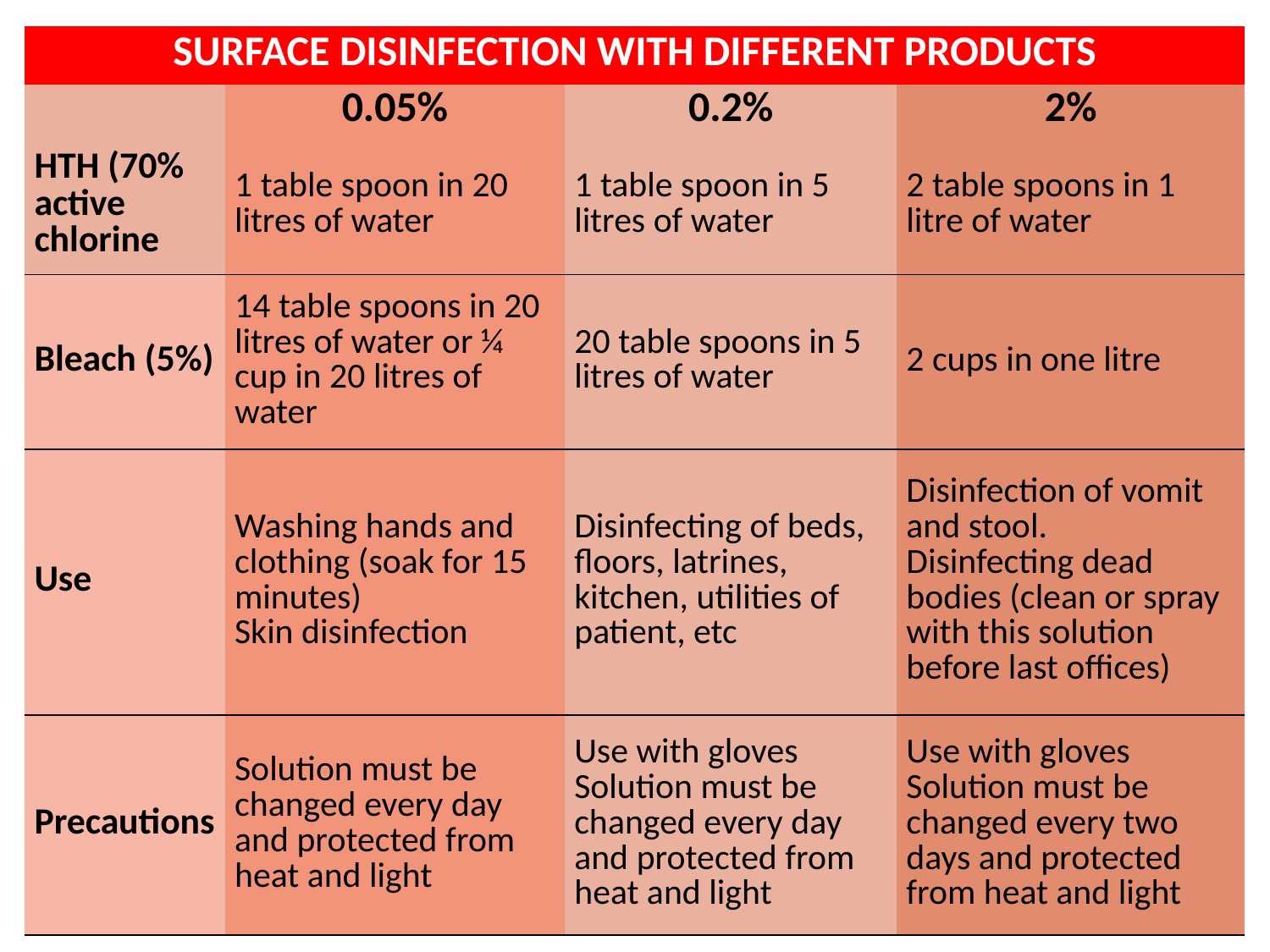

| SURFACE DISINFECTION WITH DIFFERENT PRODUCTS |  |  |  |
| --- | --- | --- | --- |
|  | 0.05% | 0.2% | 2% |
| HTH (70% active chlorine | 1 table spoon in 20 litres of water | 1 table spoon in 5 litres of water | 2 table spoons in 1 litre of water |
| Bleach (5%) | 14 table spoons in 20 litres of water or ¼ cup in 20 litres of water | 20 table spoons in 5 litres of water | 2 cups in one litre |
| Use | Washing hands and clothing (soak for 15 minutes) Skin disinfection | Disinfecting of beds, floors, latrines, kitchen, utilities of patient, etc | Disinfection of vomit and stool. Disinfecting dead bodies (clean or spray with this solution before last offices) |
| Precautions | Solution must be changed every day and protected from heat and light | Use with gloves Solution must be changed every day and protected from heat and light | Use with gloves Solution must be changed every two days and protected from heat and light |
# Chlorine solution according to use